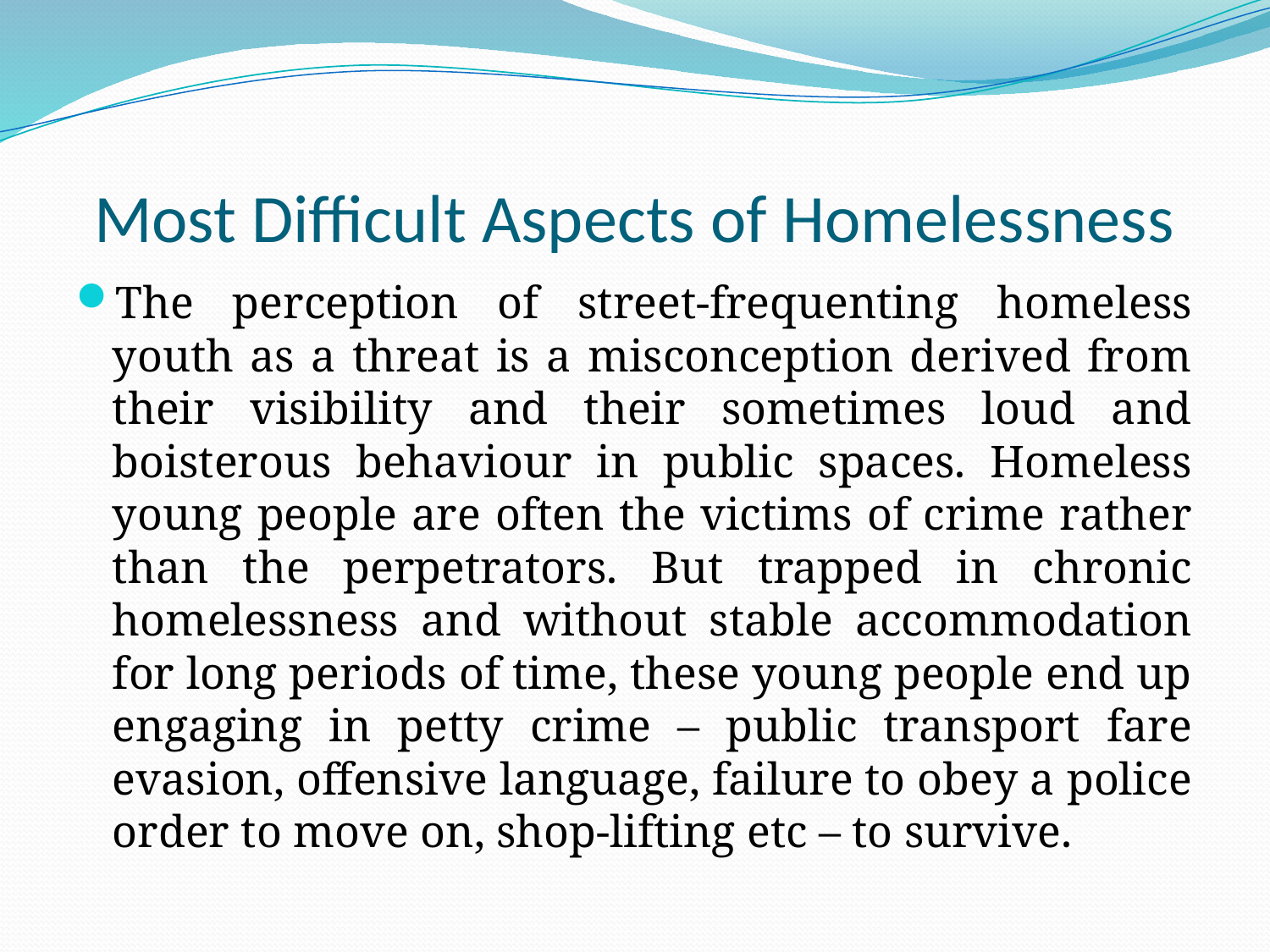

# Most Difficult Aspects of Homelessness
The perception of street-frequenting homeless youth as a threat is a misconception derived from their visibility and their sometimes loud and boisterous behaviour in public spaces. Homeless young people are often the victims of crime rather than the perpetrators. But trapped in chronic homelessness and without stable accommodation for long periods of time, these young people end up engaging in petty crime – public transport fare evasion, offensive language, failure to obey a police order to move on, shop-lifting etc – to survive.